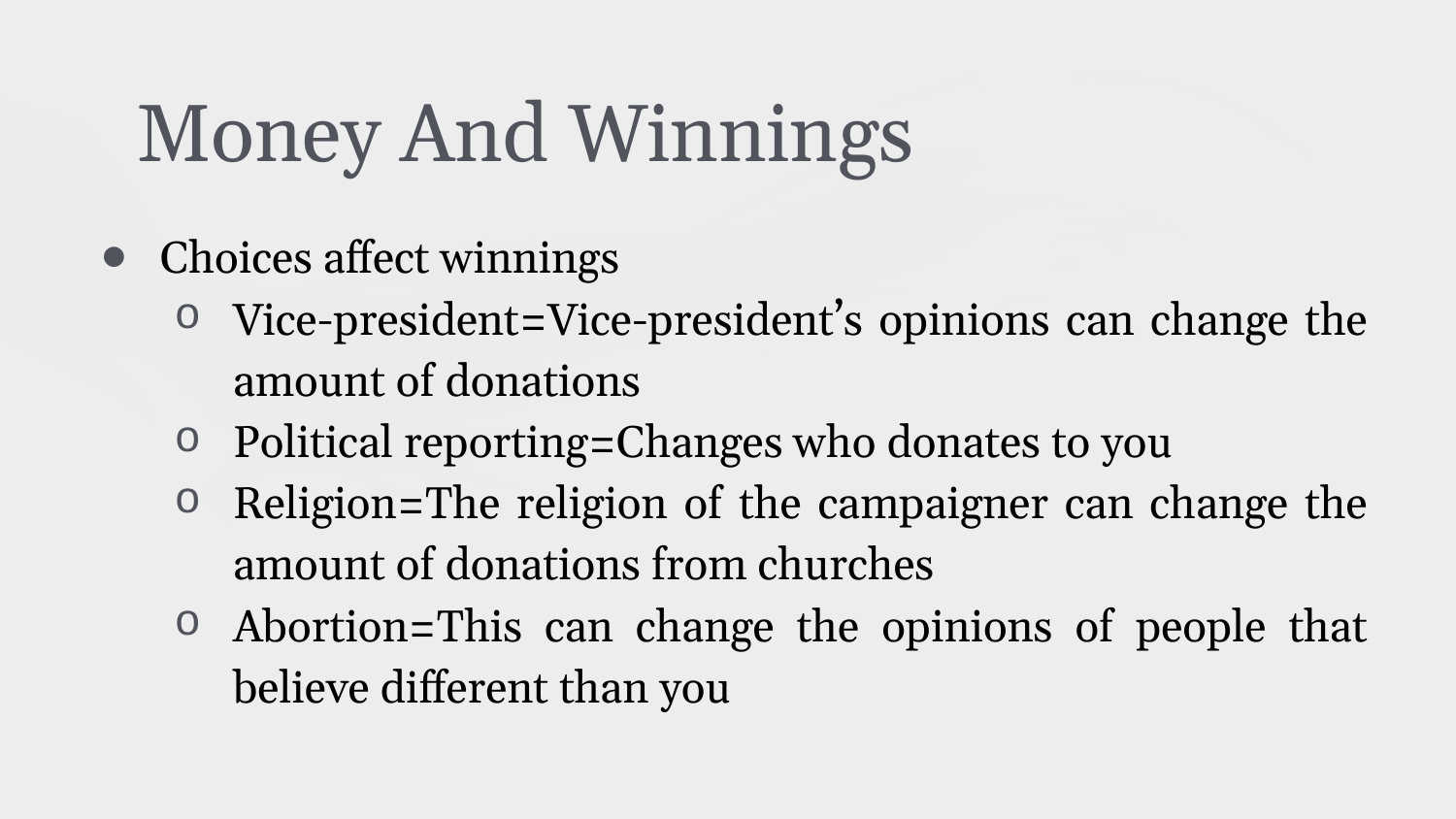

# Money And Winnings
Choices affect winnings
Vice-president=Vice-president’s opinions can change the amount of donations
Political reporting=Changes who donates to you
Religion=The religion of the campaigner can change the amount of donations from churches
Abortion=This can change the opinions of people that believe different than you